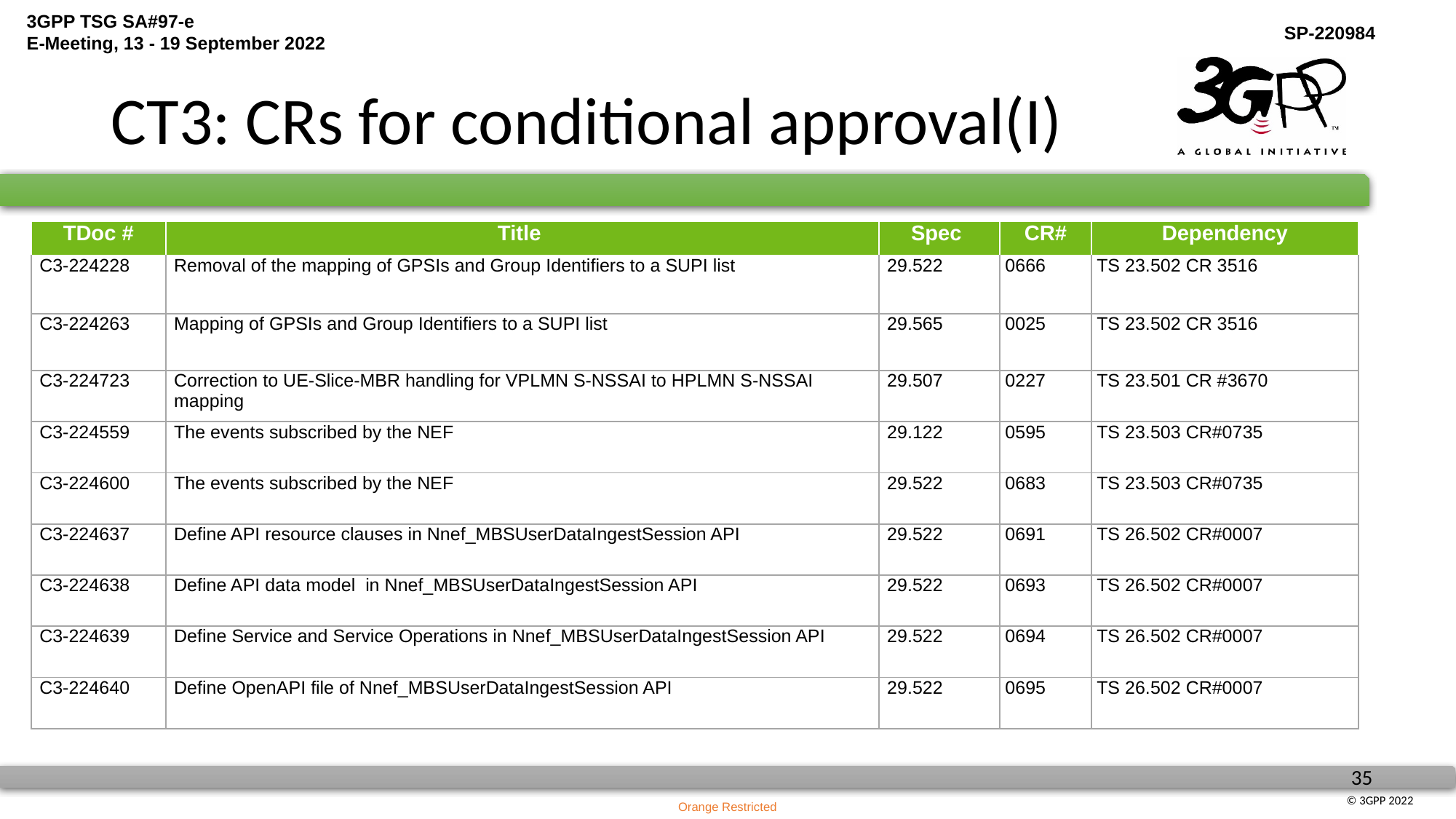

# CT3: CRs for conditional approval(I)
| TDoc # | Title | Spec | CR# | Dependency |
| --- | --- | --- | --- | --- |
| C3-224228 | Removal of the mapping of GPSIs and Group Identifiers to a SUPI list | 29.522 | 0666 | TS 23.502 CR 3516 |
| C3-224263 | Mapping of GPSIs and Group Identifiers to a SUPI list | 29.565 | 0025 | TS 23.502 CR 3516 |
| C3-224723 | Correction to UE-Slice-MBR handling for VPLMN S-NSSAI to HPLMN S-NSSAI mapping | 29.507 | 0227 | TS 23.501 CR #3670 |
| C3-224559 | The events subscribed by the NEF | 29.122 | 0595 | TS 23.503 CR#0735 |
| C3-224600 | The events subscribed by the NEF | 29.522 | 0683 | TS 23.503 CR#0735 |
| C3-224637 | Define API resource clauses in Nnef\_MBSUserDataIngestSession API | 29.522 | 0691 | TS 26.502 CR#0007 |
| C3-224638 | Define API data model in Nnef\_MBSUserDataIngestSession API | 29.522 | 0693 | TS 26.502 CR#0007 |
| C3-224639 | Define Service and Service Operations in Nnef\_MBSUserDataIngestSession API | 29.522 | 0694 | TS 26.502 CR#0007 |
| C3-224640 | Define OpenAPI file of Nnef\_MBSUserDataIngestSession API | 29.522 | 0695 | TS 26.502 CR#0007 |